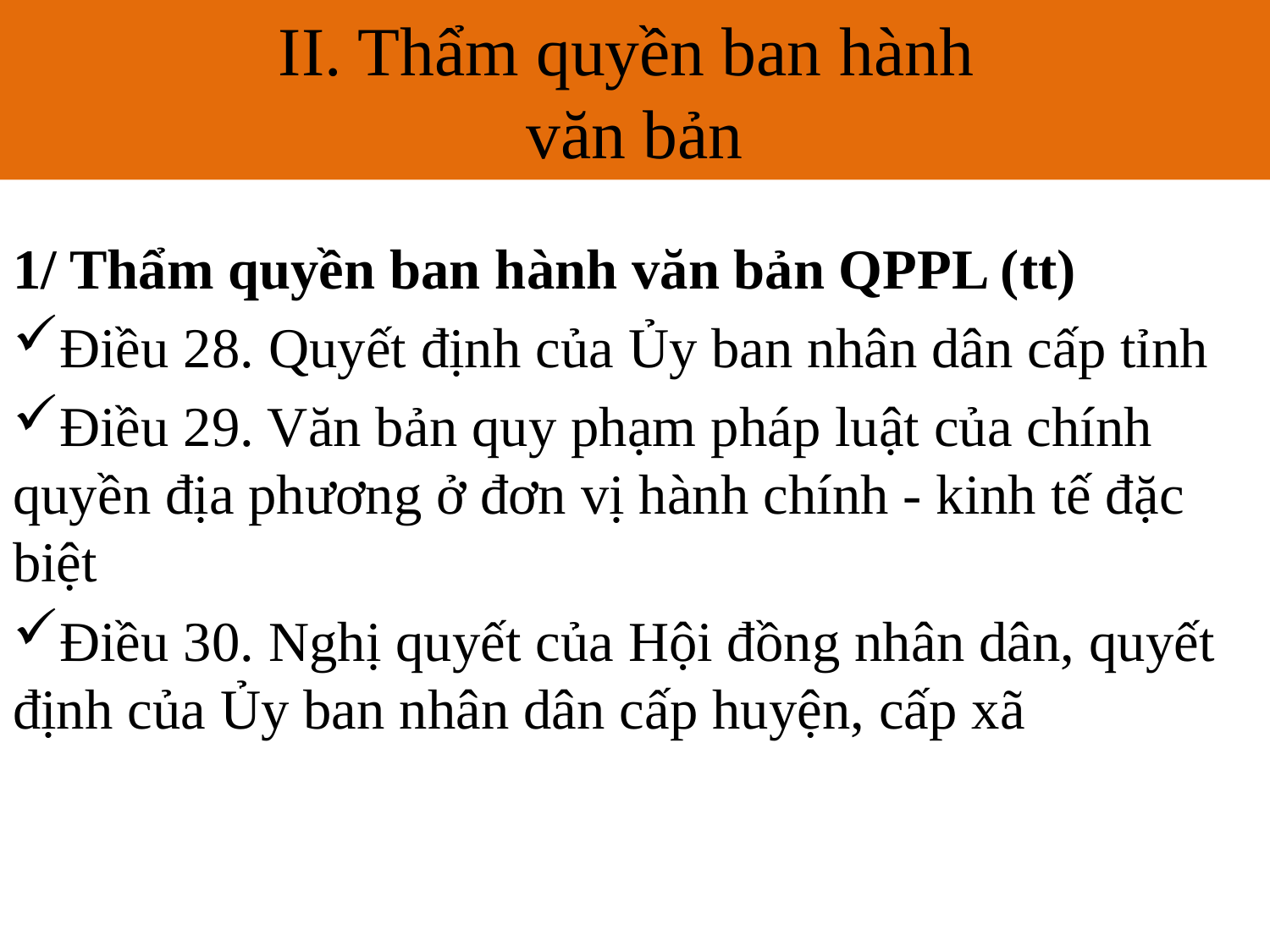

II. Thẩm quyền ban hành
văn bản
# II. Thẩm quyền ban hành văn bản
1/ Thẩm quyền ban hành văn bản QPPL (tt)
Điều 28. Quyết định của Ủy ban nhân dân cấp tỉnh
Điều 29. Văn bản quy phạm pháp luật của chính quyền địa phương ở đơn vị hành chính - kinh tế đặc biệt
Điều 30. Nghị quyết của Hội đồng nhân dân, quyết định của Ủy ban nhân dân cấp huyện, cấp xã